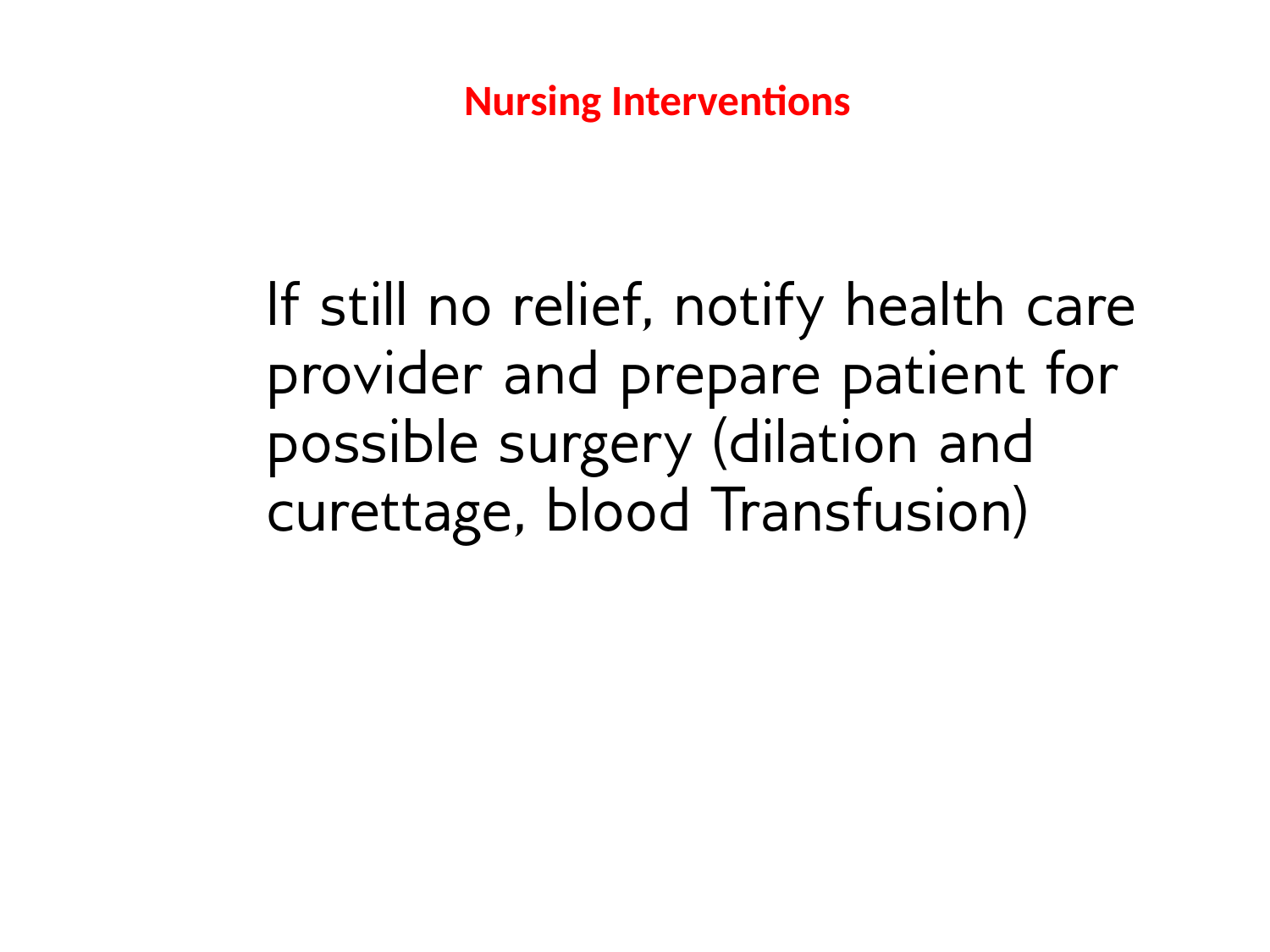

Nursing Interventions

If still no relief, notify health care provider and prepare patient for possible surgery (dilation and curettage, blood Transfusion)